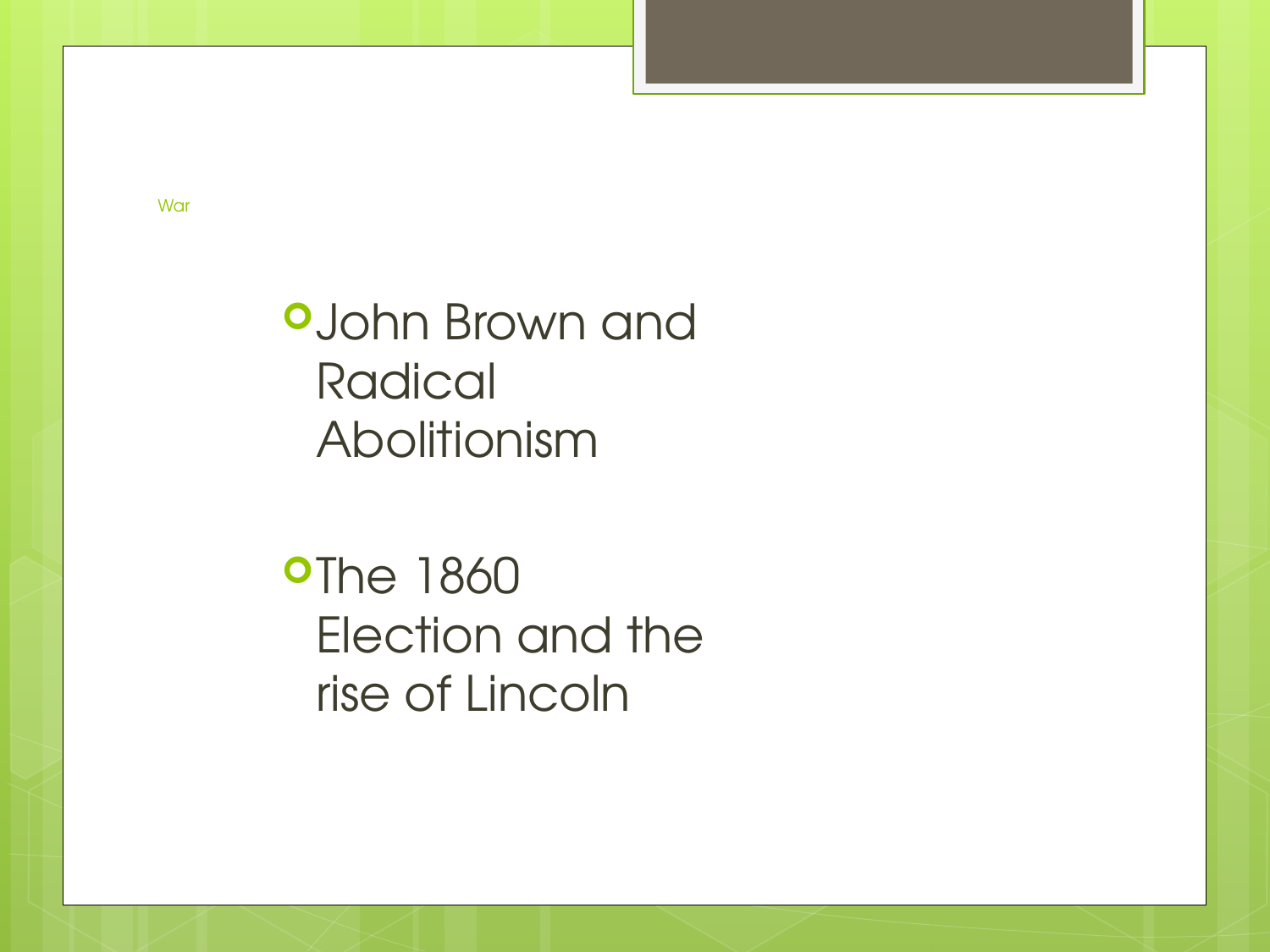

# War
John Brown and Radical Abolitionism

The 1860 Election and the rise of Lincoln